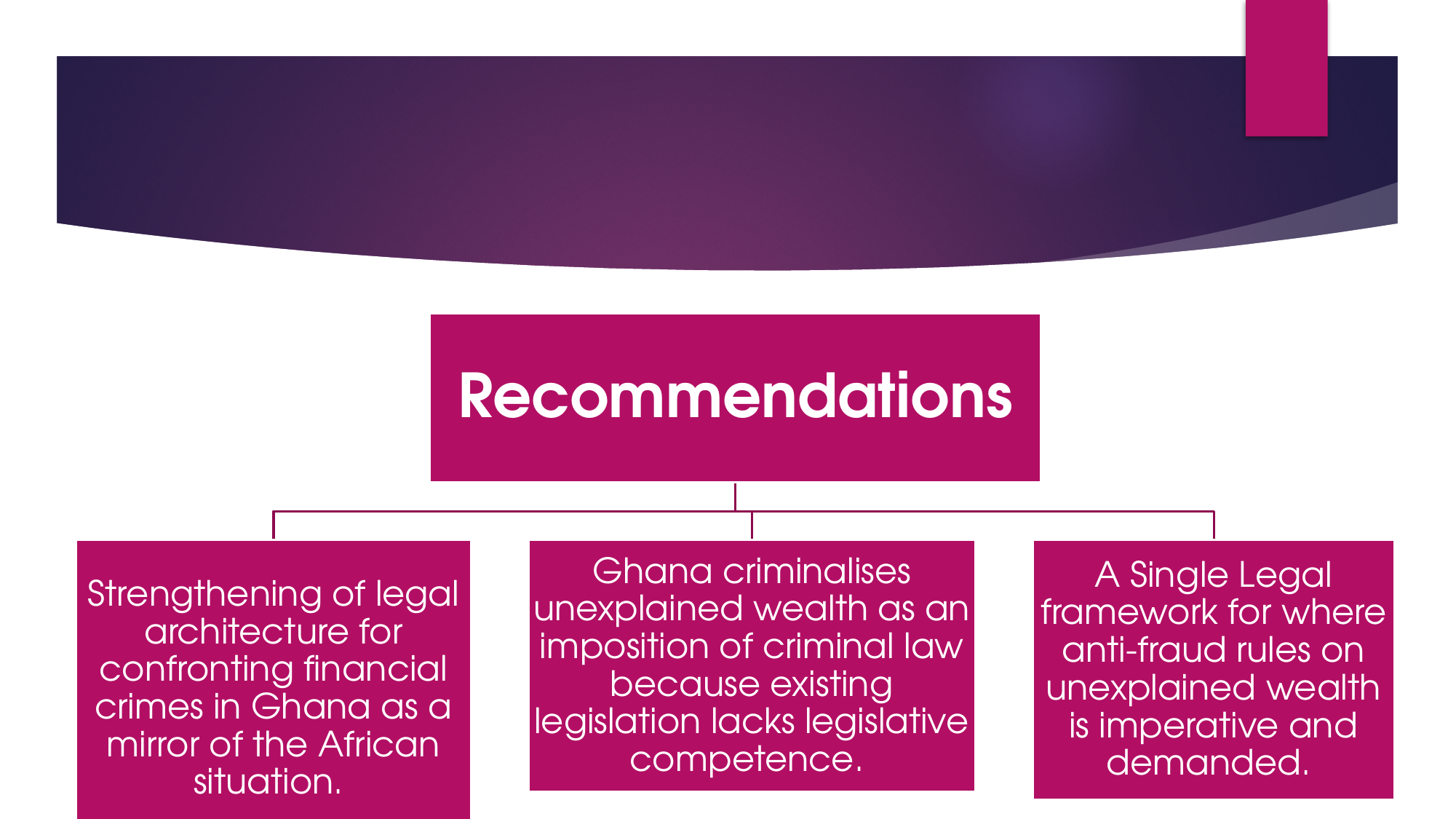

#

Recommendations

Strengthening of legal architecture for confronting financial crimes in Ghana as a mirror of the African situation.

Ghana criminalises unexplained wealth as an imposition of criminal law because existing legislation lacks legislative competence.

A Single Legal framework for where anti-fraud rules on unexplained wealth is imperative and demanded.